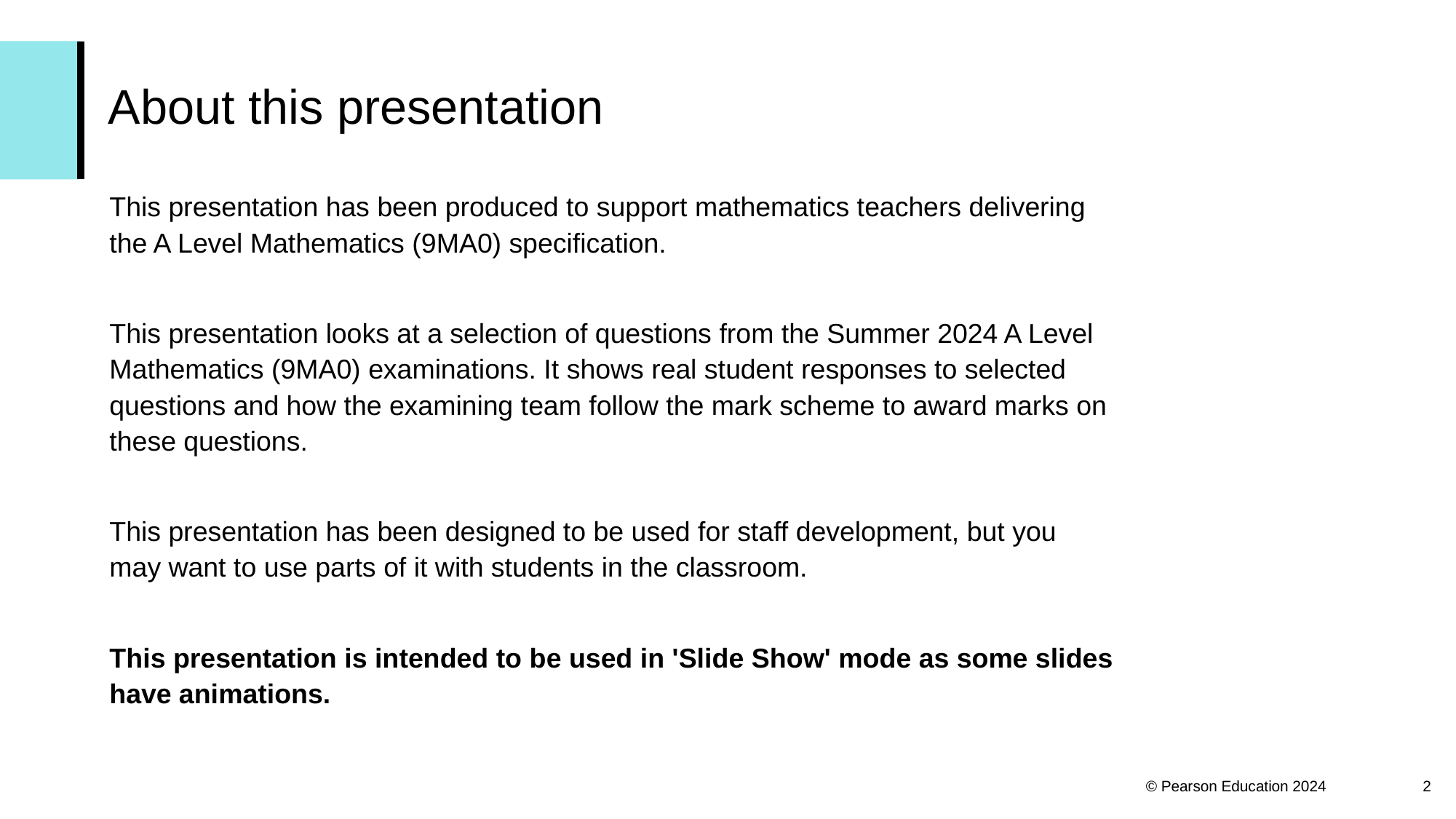

# About this presentation
This presentation has been produced to support mathematics teachers delivering the A Level Mathematics (9MA0) specification.

This presentation looks at a selection of questions from the Summer 2024 A Level Mathematics (9MA0) examinations. It shows real student responses to selected questions and how the examining team follow the mark scheme to award marks on these questions.

This presentation has been designed to be used for staff development, but you may want to use parts of it with students in the classroom.

This presentation is intended to be used in 'Slide Show' mode as some slides have animations.